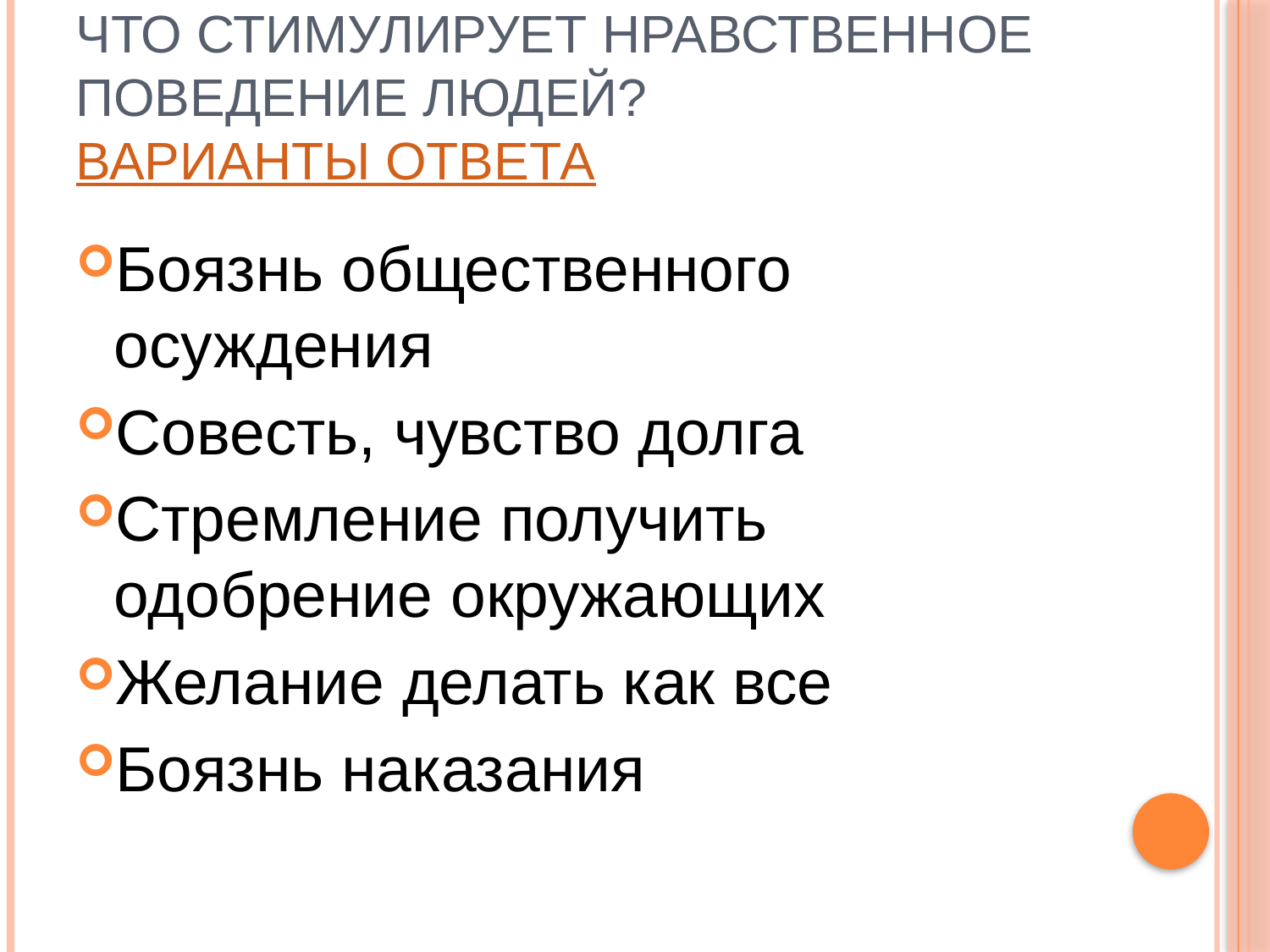

# Что стимулирует нравственное поведение людей? Варианты ответа
Боязнь общественного осуждения
Совесть, чувство долга
Стремление получить одобрение окружающих
Желание делать как все
Боязнь наказания